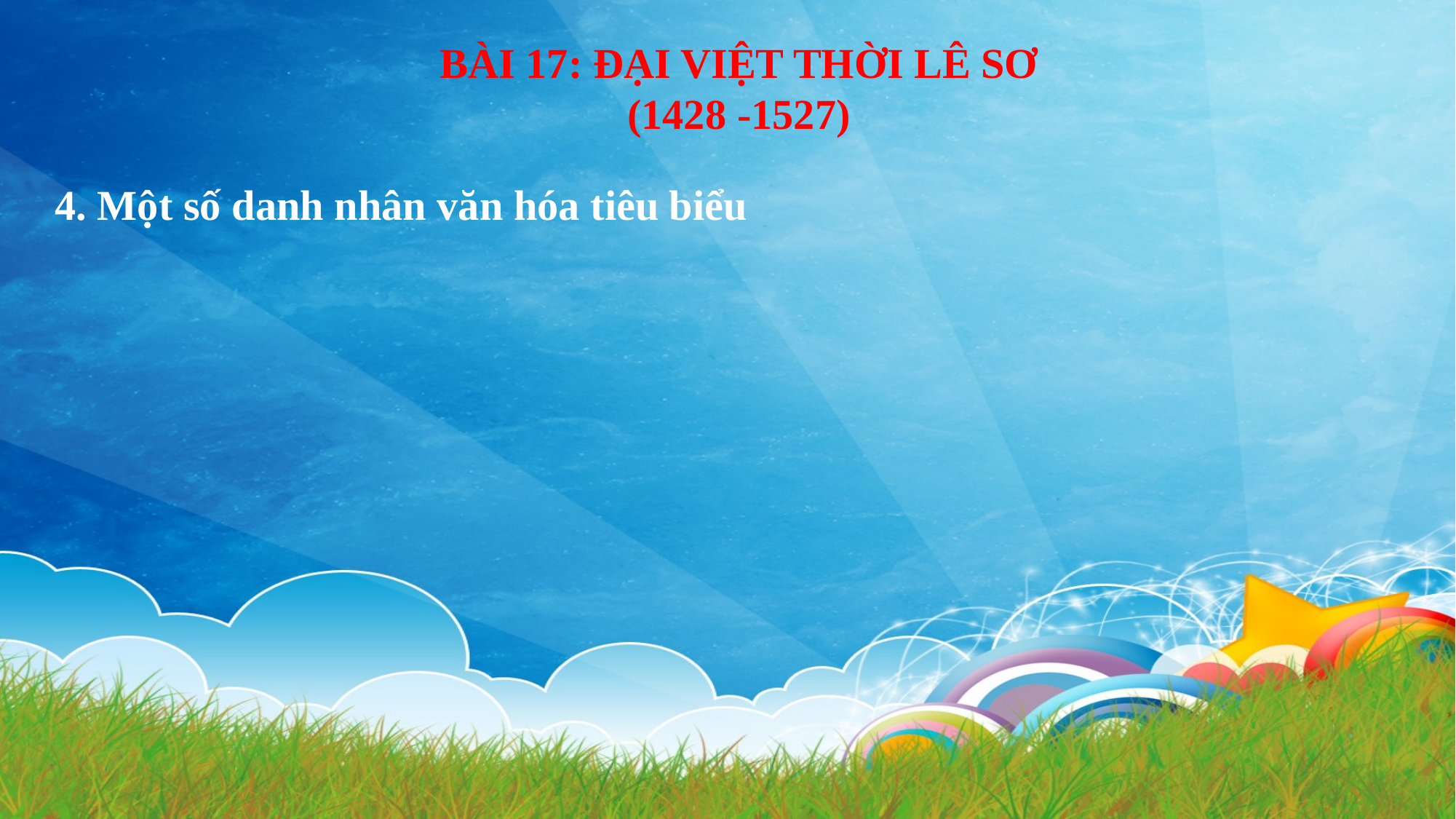

BÀI 17: ĐẠI VIỆT THỜI LÊ SƠ
(1428 -1527)
4. Một số danh nhân văn hóa tiêu biểu